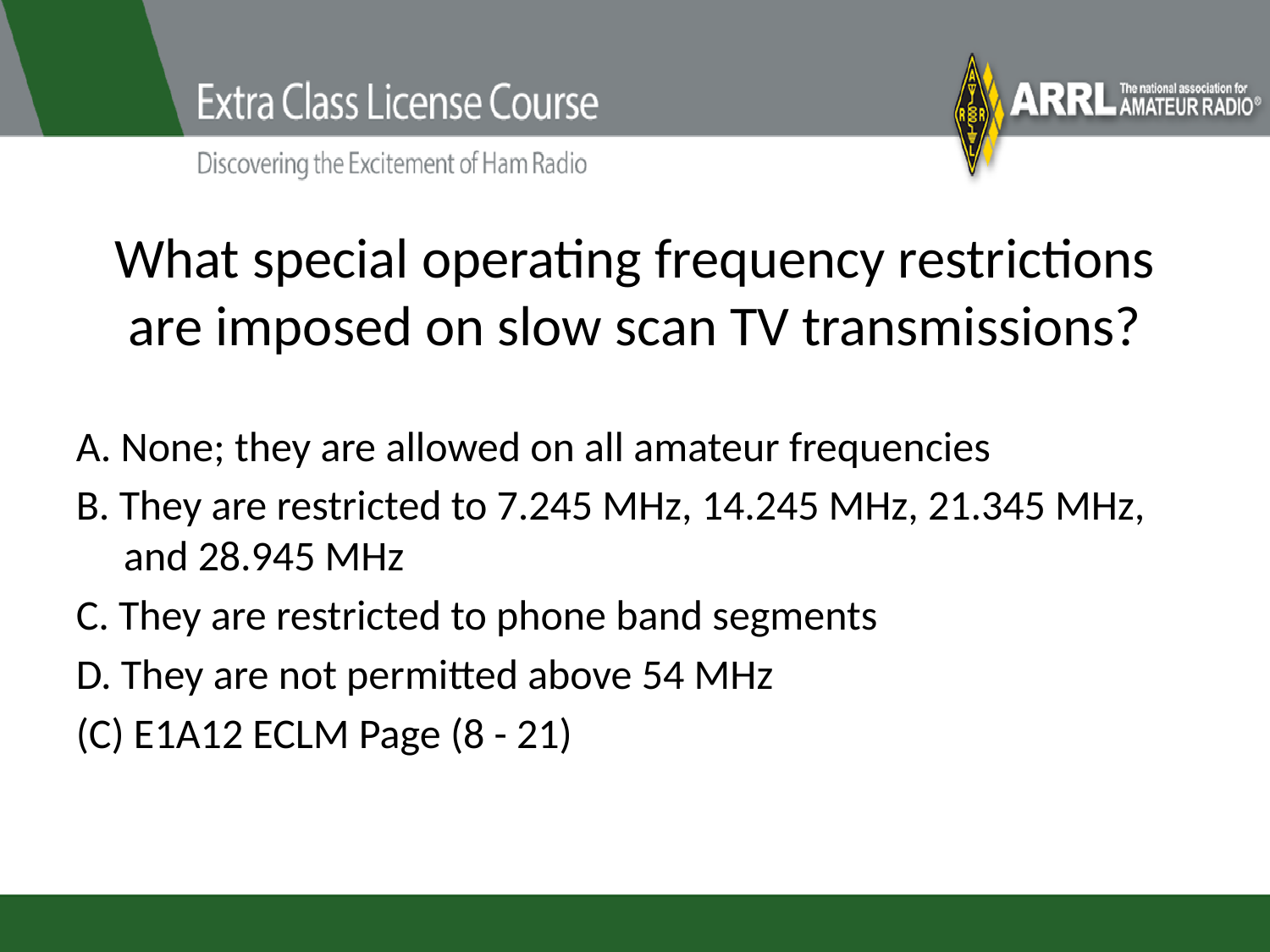

# What special operating frequency restrictions are imposed on slow scan TV transmissions?
A. None; they are allowed on all amateur frequencies
B. They are restricted to 7.245 MHz, 14.245 MHz, 21.345 MHz, and 28.945 MHz
C. They are restricted to phone band segments
D. They are not permitted above 54 MHz
(C) E1A12 ECLM Page (8 - 21)